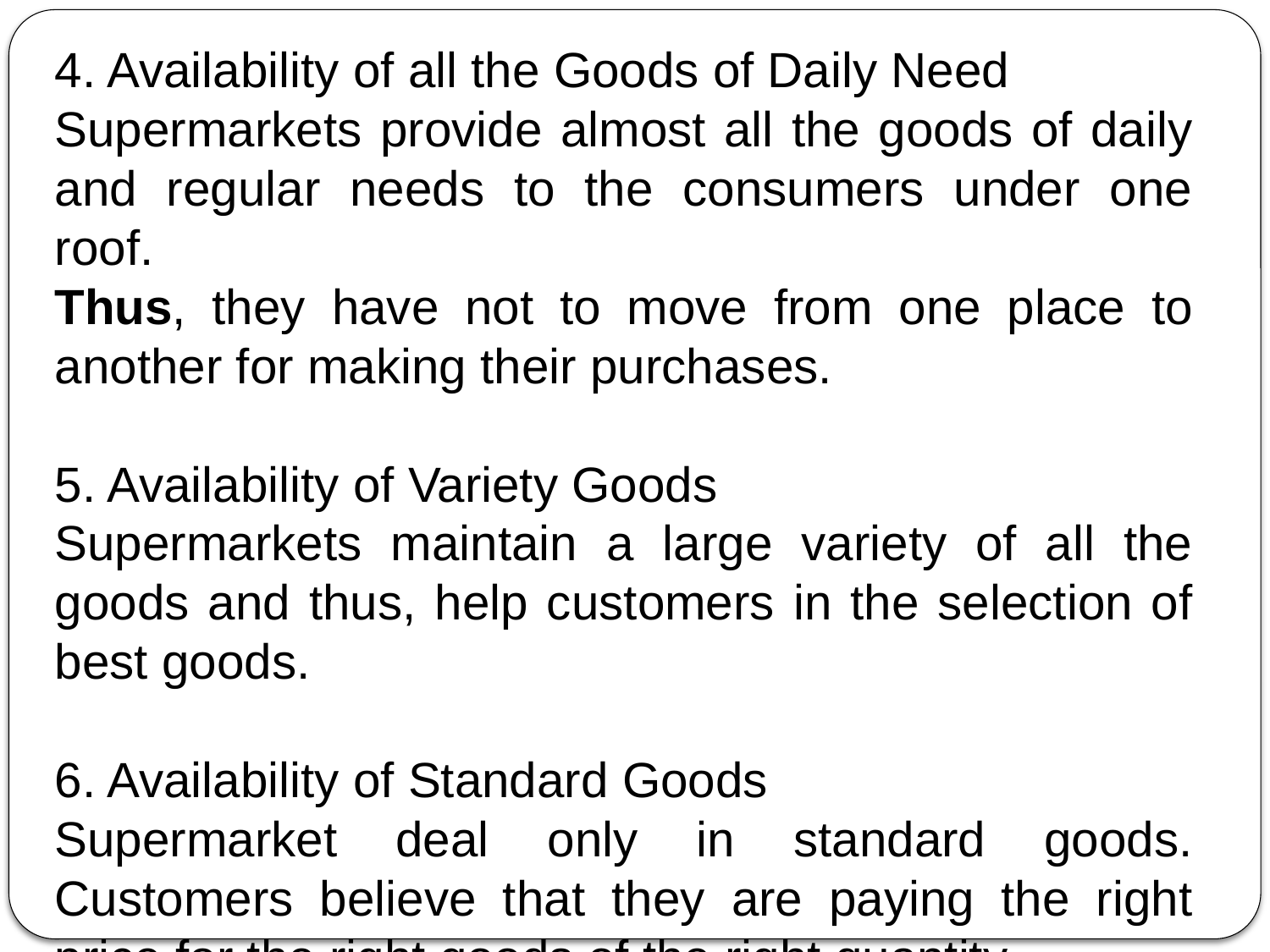

4. Availability of all the Goods of Daily Need
Supermarkets provide almost all the goods of daily and regular needs to the consumers under one roof.
Thus, they have not to move from one place to another for making their purchases.

5. Availability of Variety Goods
Supermarkets maintain a large variety of all the goods and thus, help customers in the selection of best goods.

6. Availability of Standard Goods
Supermarket deal only in standard goods. Customers believe that they are paying the right price for the right goods of the right quantity.